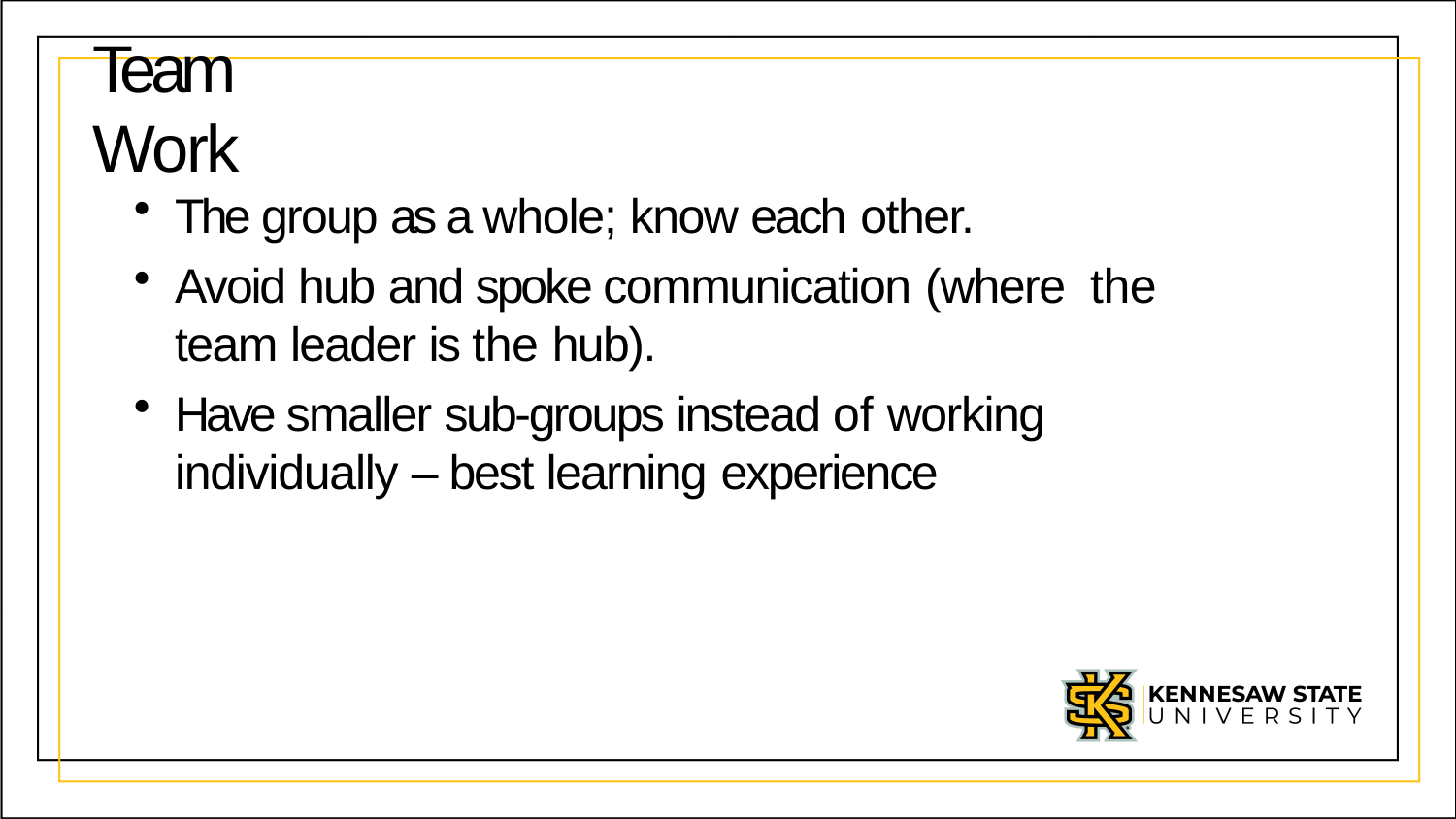

# Team Work
The group as a whole; know each other.
Avoid hub and spoke communication (where  the team leader is the hub).
Have smaller sub-groups instead of working  individually – best learning experience